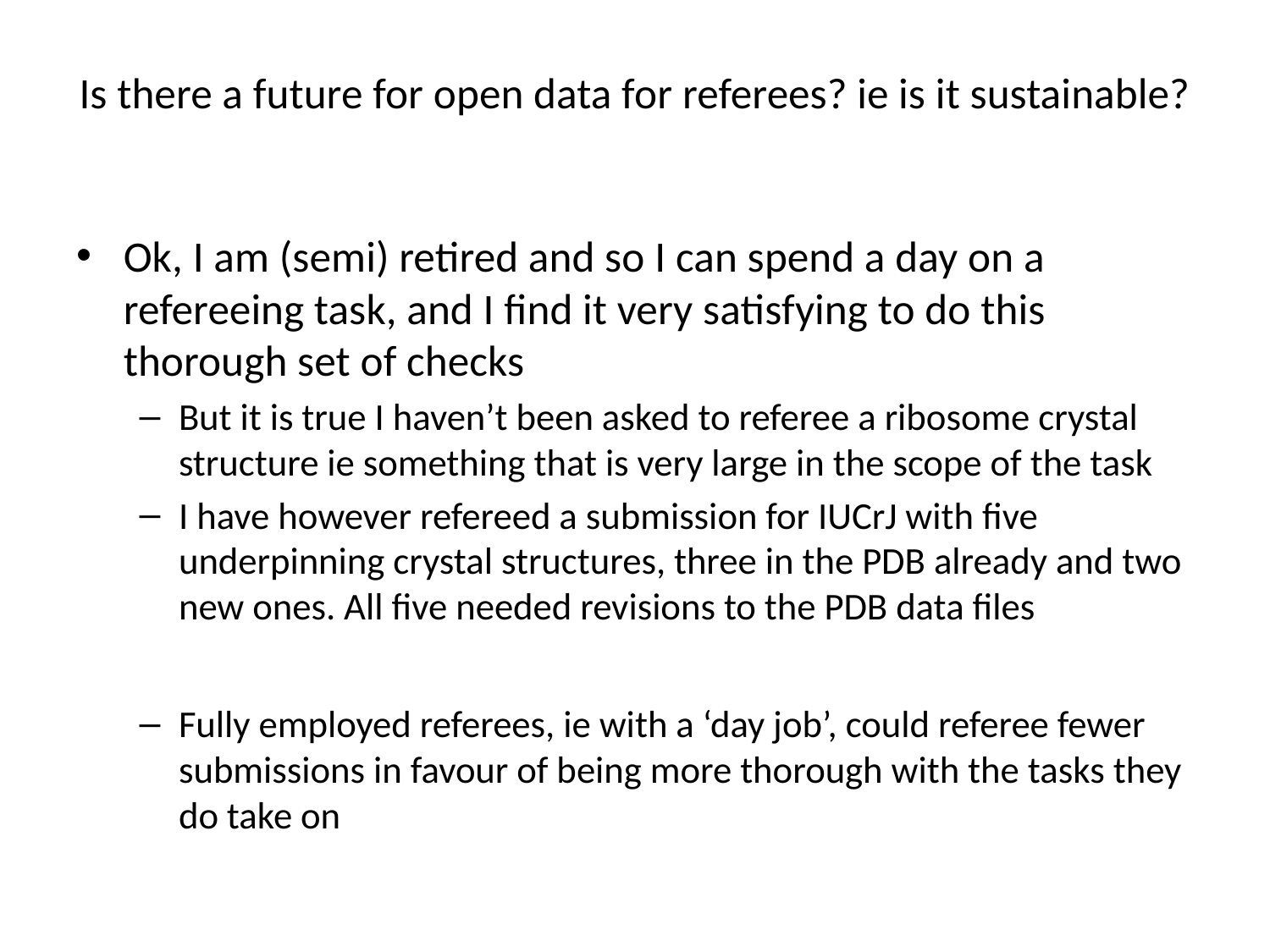

# Is there a future for open data for referees? ie is it sustainable?
Ok, I am (semi) retired and so I can spend a day on a refereeing task, and I find it very satisfying to do this thorough set of checks
But it is true I haven’t been asked to referee a ribosome crystal structure ie something that is very large in the scope of the task
I have however refereed a submission for IUCrJ with five underpinning crystal structures, three in the PDB already and two new ones. All five needed revisions to the PDB data files

Fully employed referees, ie with a ‘day job’, could referee fewer submissions in favour of being more thorough with the tasks they do take on